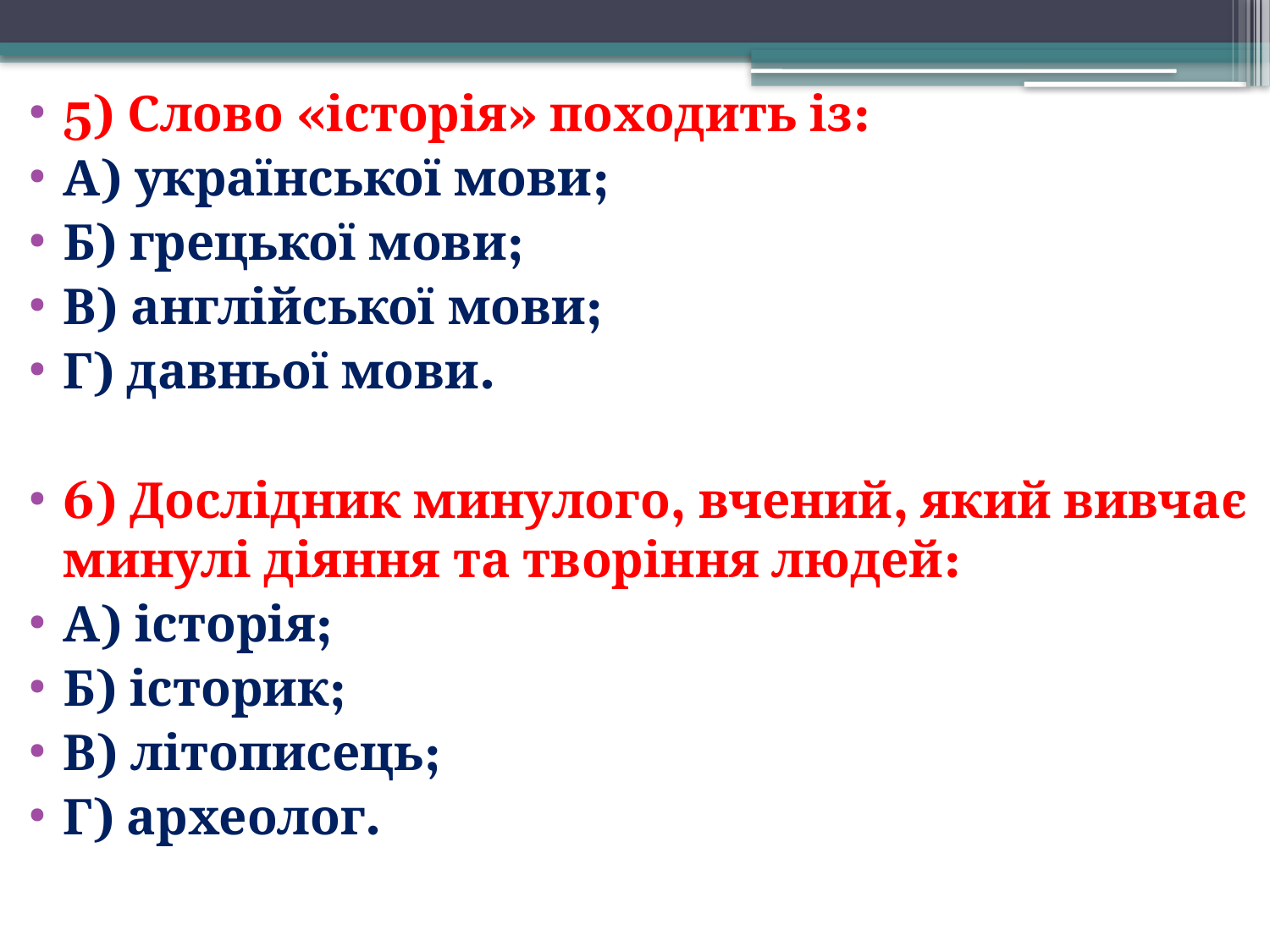

5) Слово «історія» походить із:
А) української мови;
Б) грецької мови;
В) англійської мови;
Г) давньої мови.

6) Дослідник минулого, вчений, який вивчає минулі діяння та творіння людей:
А) історія;
Б) історик;
В) літописець;
Г) археолог.